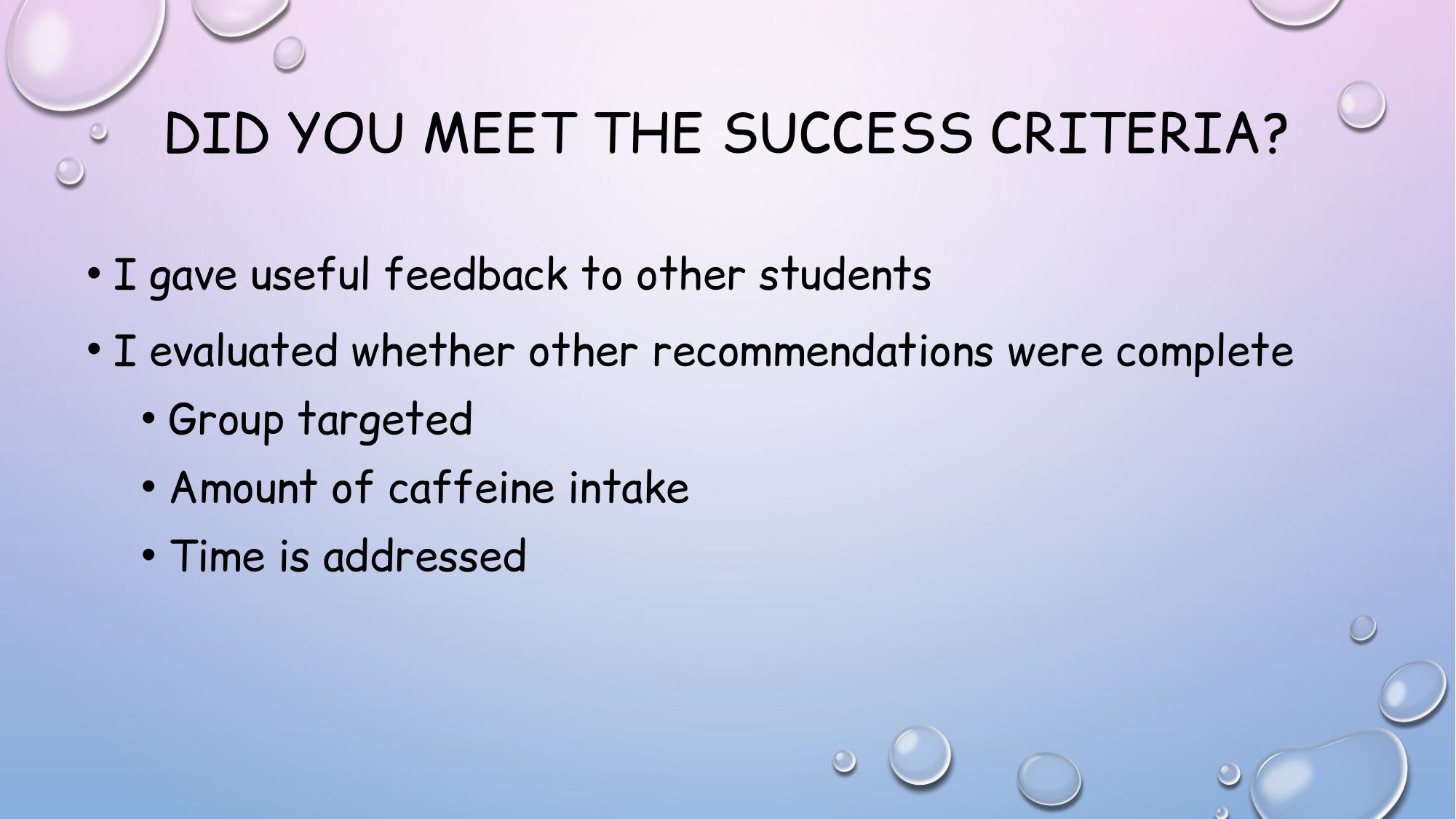

#
Did you meet the success criteria?
I gave useful feedback to other students
I evaluated whether other recommendations were complete
Group targeted
Amount of caffeine intake
Time is addressed